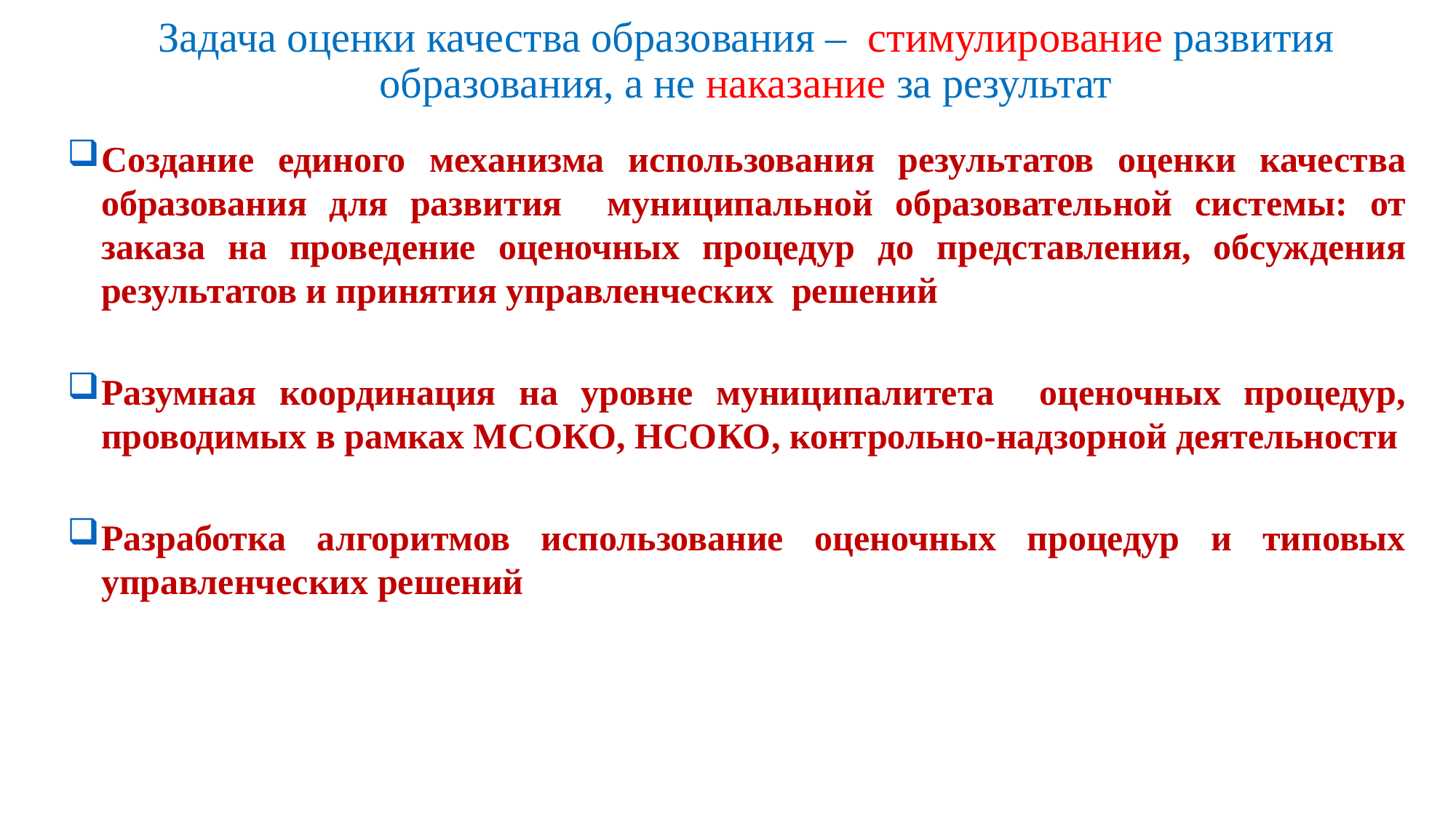

# Задача оценки качества образования –  стимулирование развития образования, а не наказание за результат
Создание единого механизма использования результатов оценки качества образования для развития  муниципальной образовательной системы: от заказа на проведение оценочных процедур до представления, обсуждения результатов и принятия управленческих  решений

Разумная координация на уровне муниципалитета  оценочных процедур, проводимых в рамках МСОКО, НСОКО, контрольно-надзорной деятельности

Разработка алгоритмов использование оценочных процедур и типовых управленческих решений